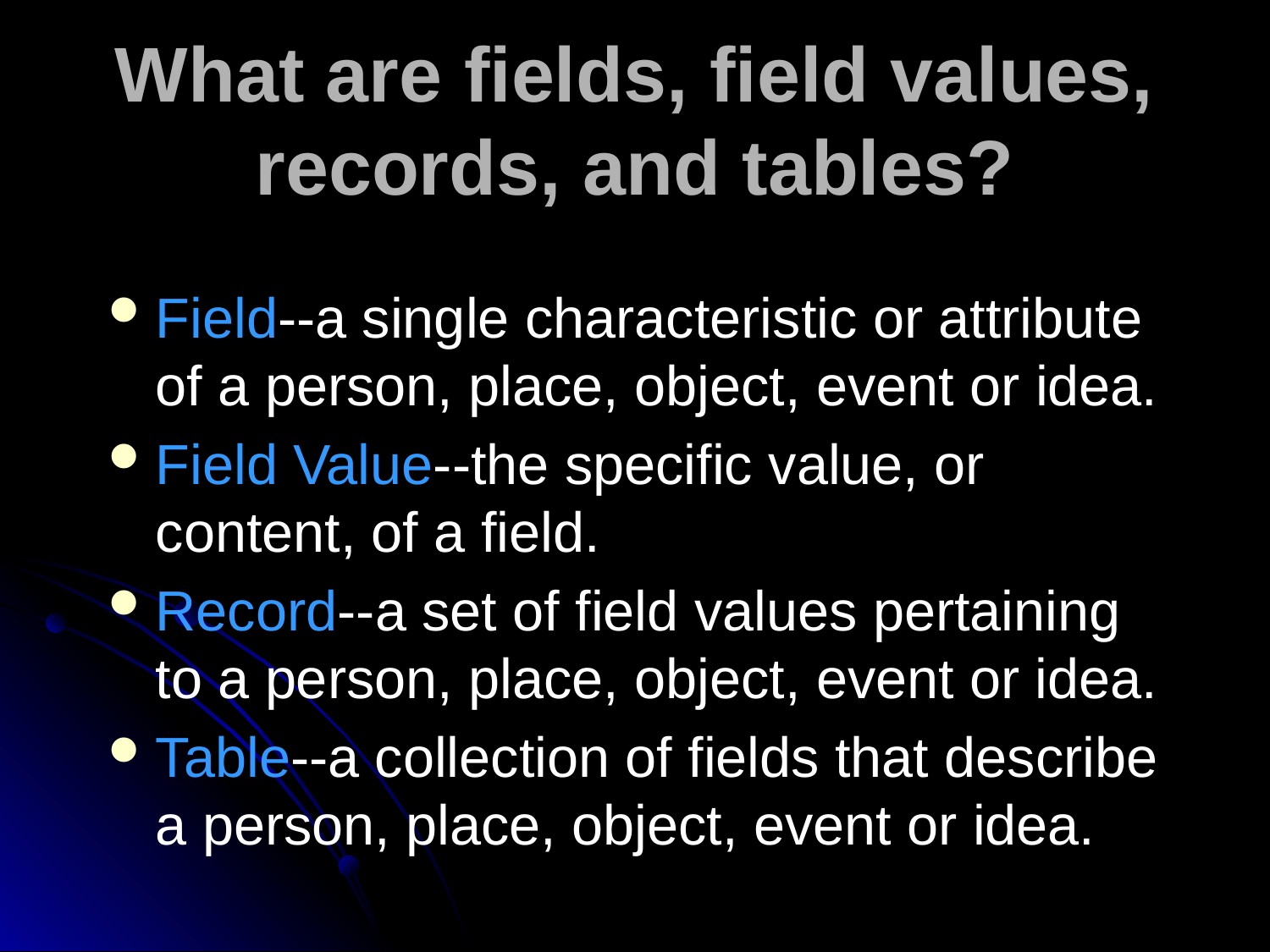

What are fields, field values, records, and tables?
Field--a single characteristic or attribute of a person, place, object, event or idea.
Field Value--the specific value, or content, of a field.
Record--a set of field values pertaining to a person, place, object, event or idea.
Table--a collection of fields that describe a person, place, object, event or idea.